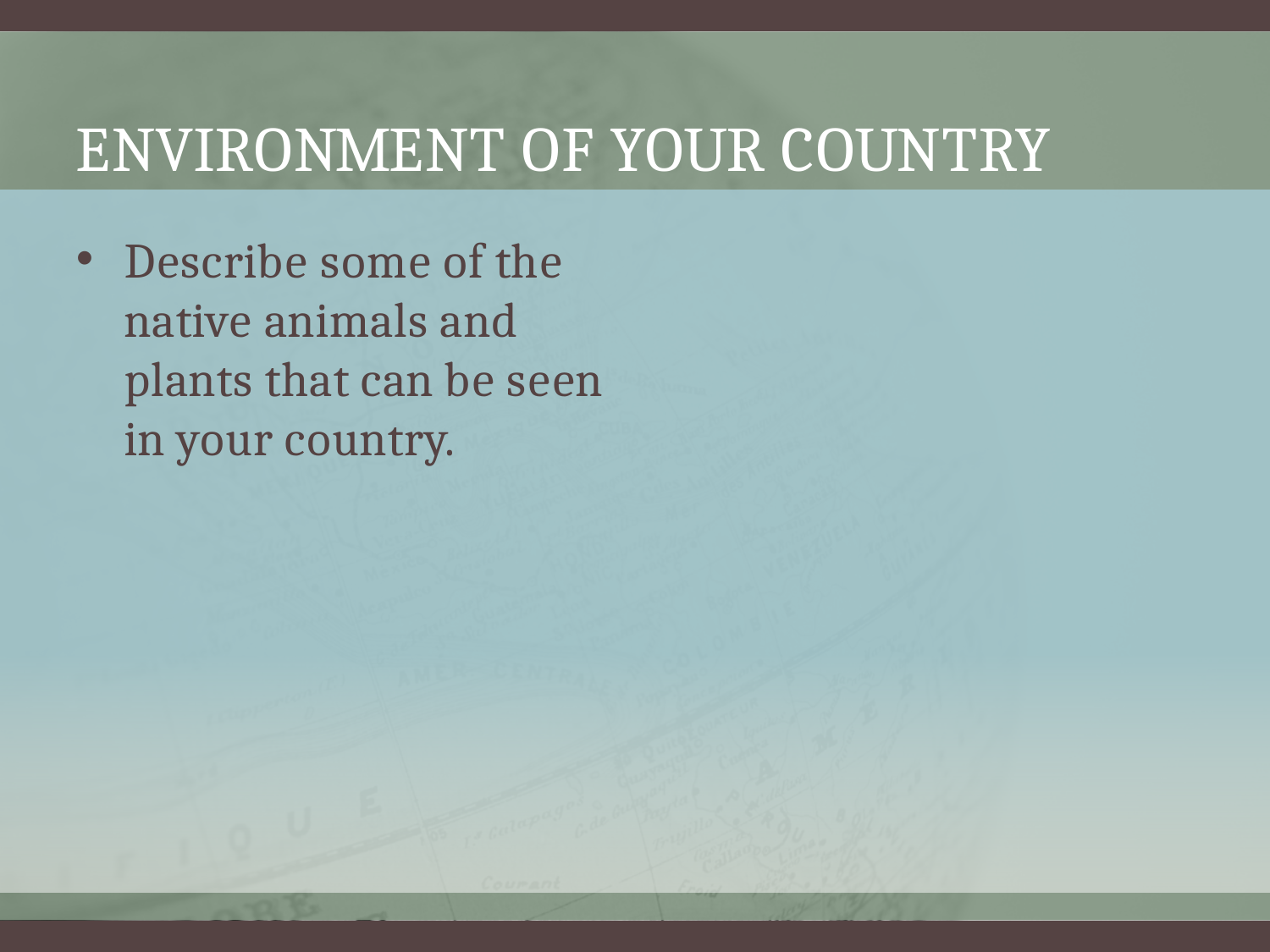

# Environment of Your Country
Describe some of the native animals and plants that can be seen in your country.